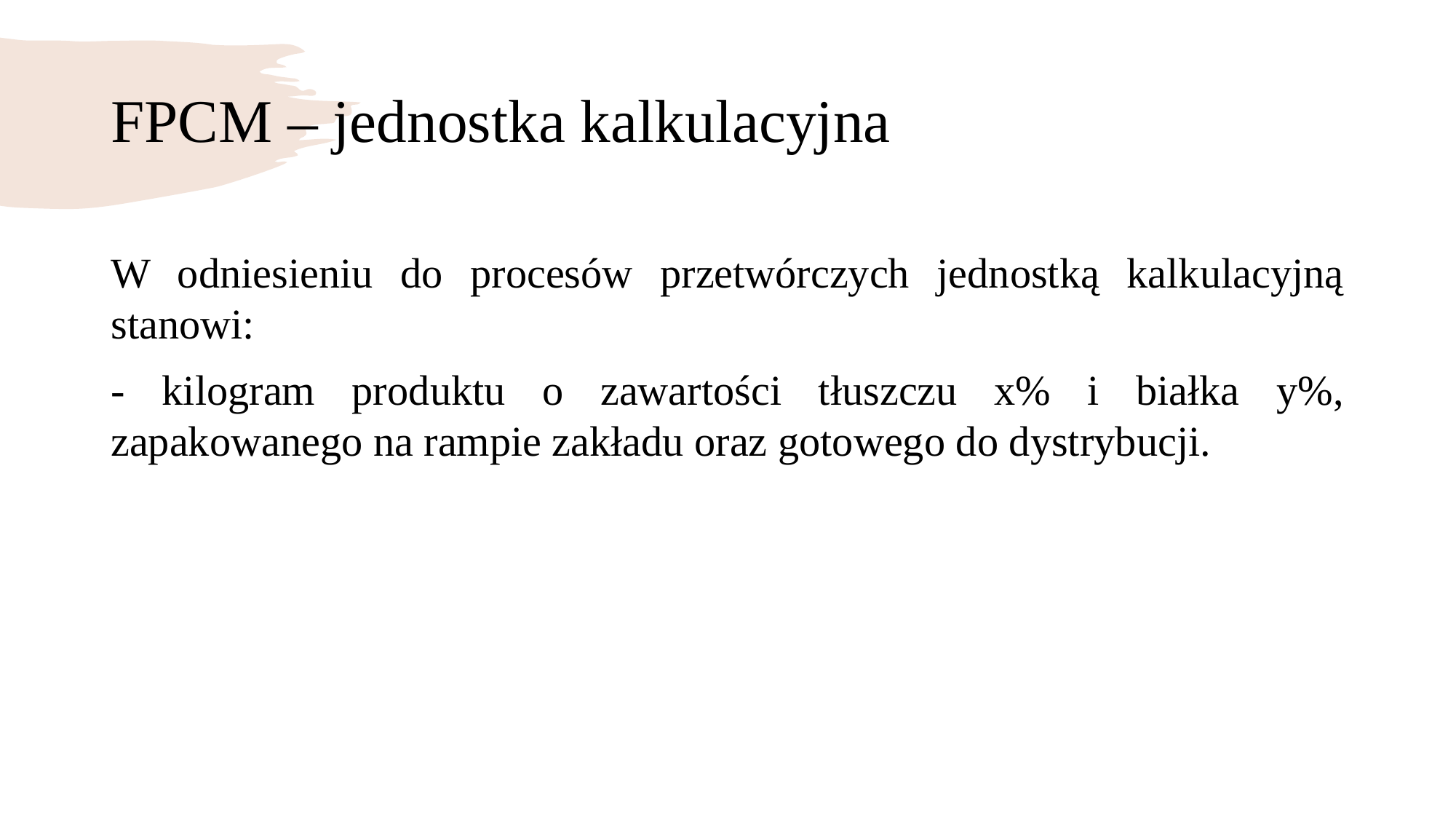

# FPCM – jednostka kalkulacyjna
W odniesieniu do procesów przetwórczych jednostką kalkulacyjną stanowi:
- kilogram produktu o zawartości tłuszczu x% i białka y%, zapakowanego na rampie zakładu oraz gotowego do dystrybucji.